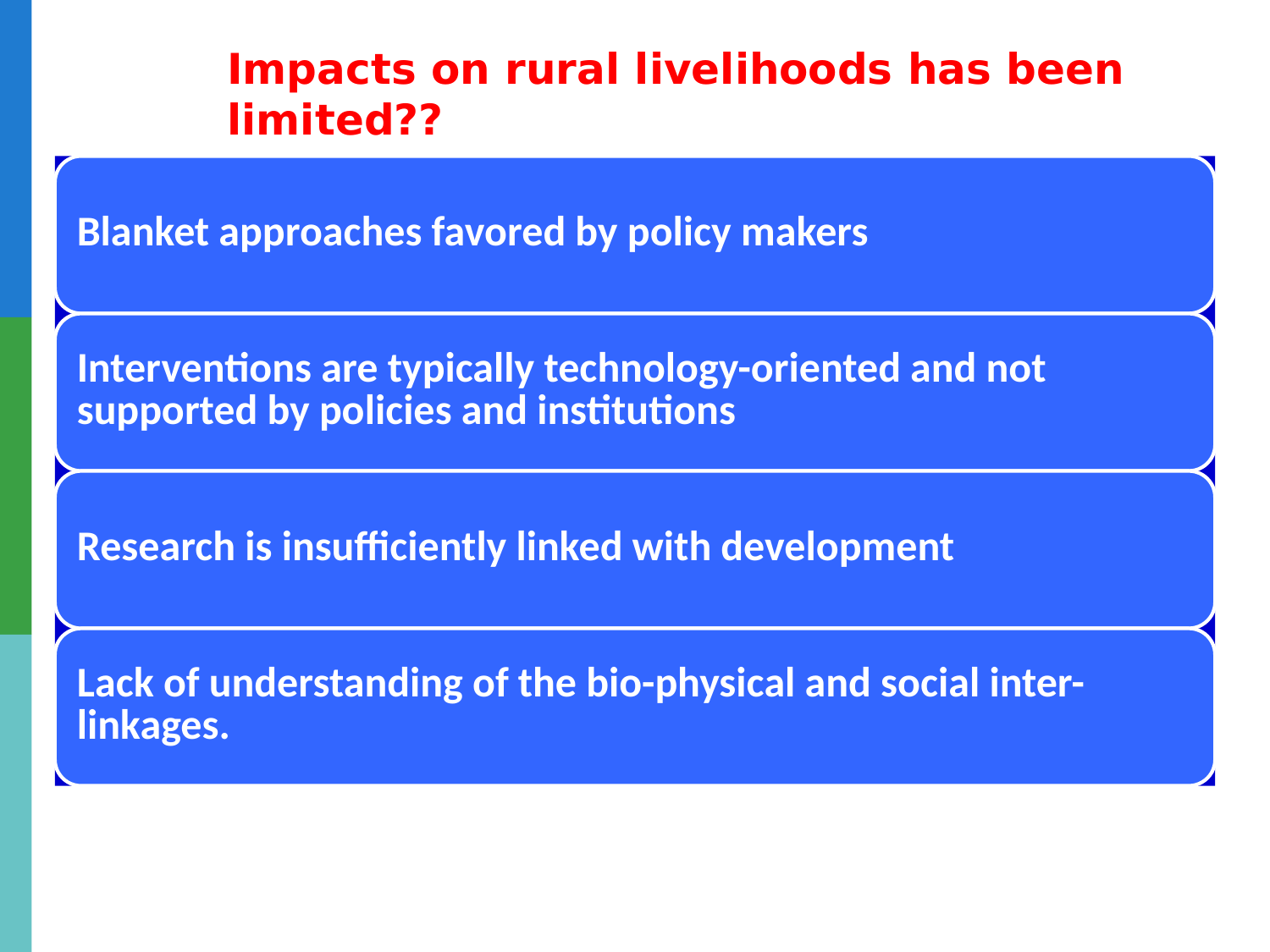

Impacts on rural livelihoods has been limited??
Blanket approaches favored by policy makers
Interventions are typically technology-oriented and not supported by policies and institutions
Research is insufficiently linked with development
Lack of understanding of the bio-physical and social inter-linkages.